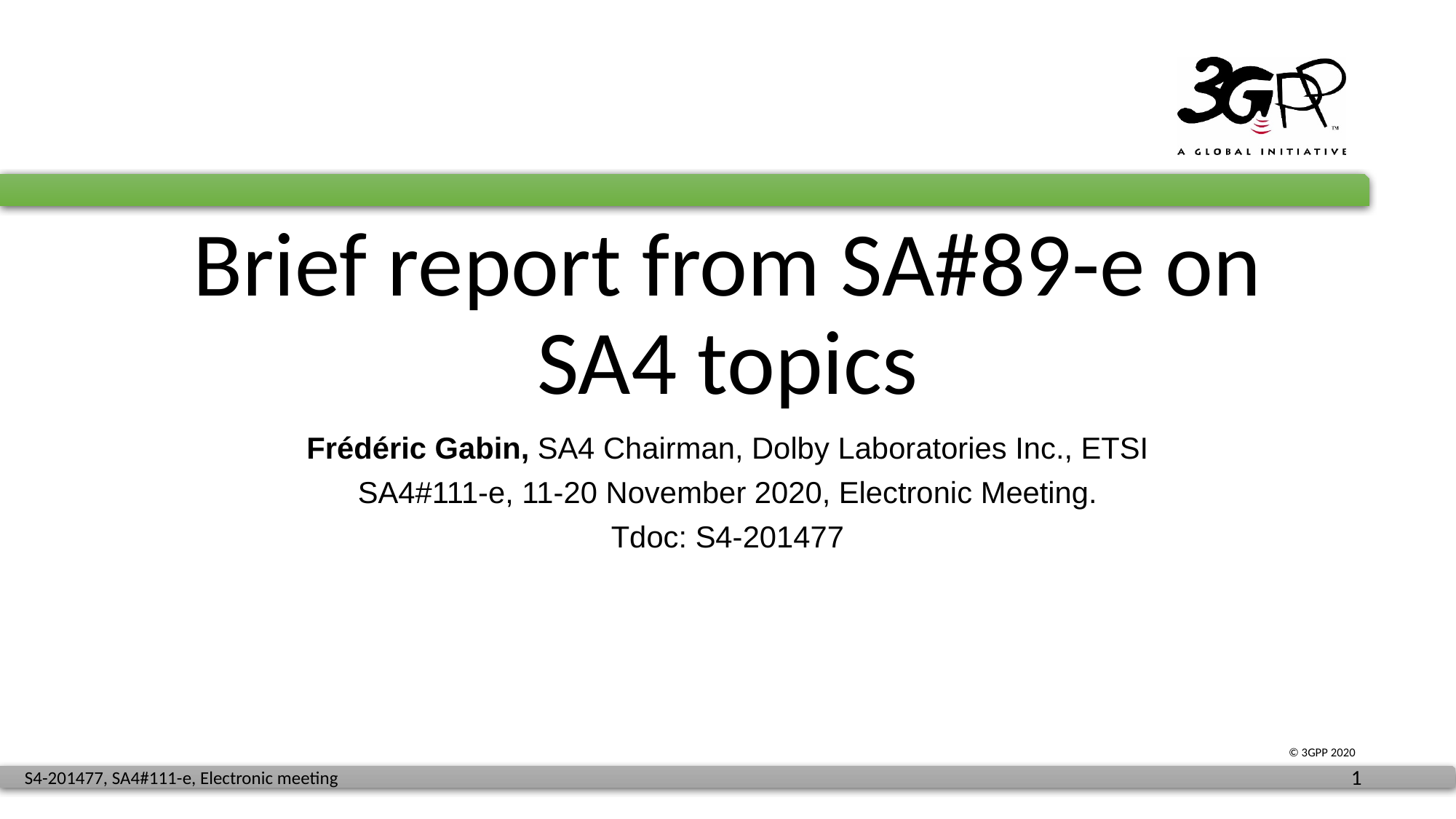

# Brief report from SA#89-e on SA4 topics
Frédéric Gabin, SA4 Chairman, Dolby Laboratories Inc., ETSI
SA4#111-e, 11-20 November 2020, Electronic Meeting.
Tdoc: S4-201477